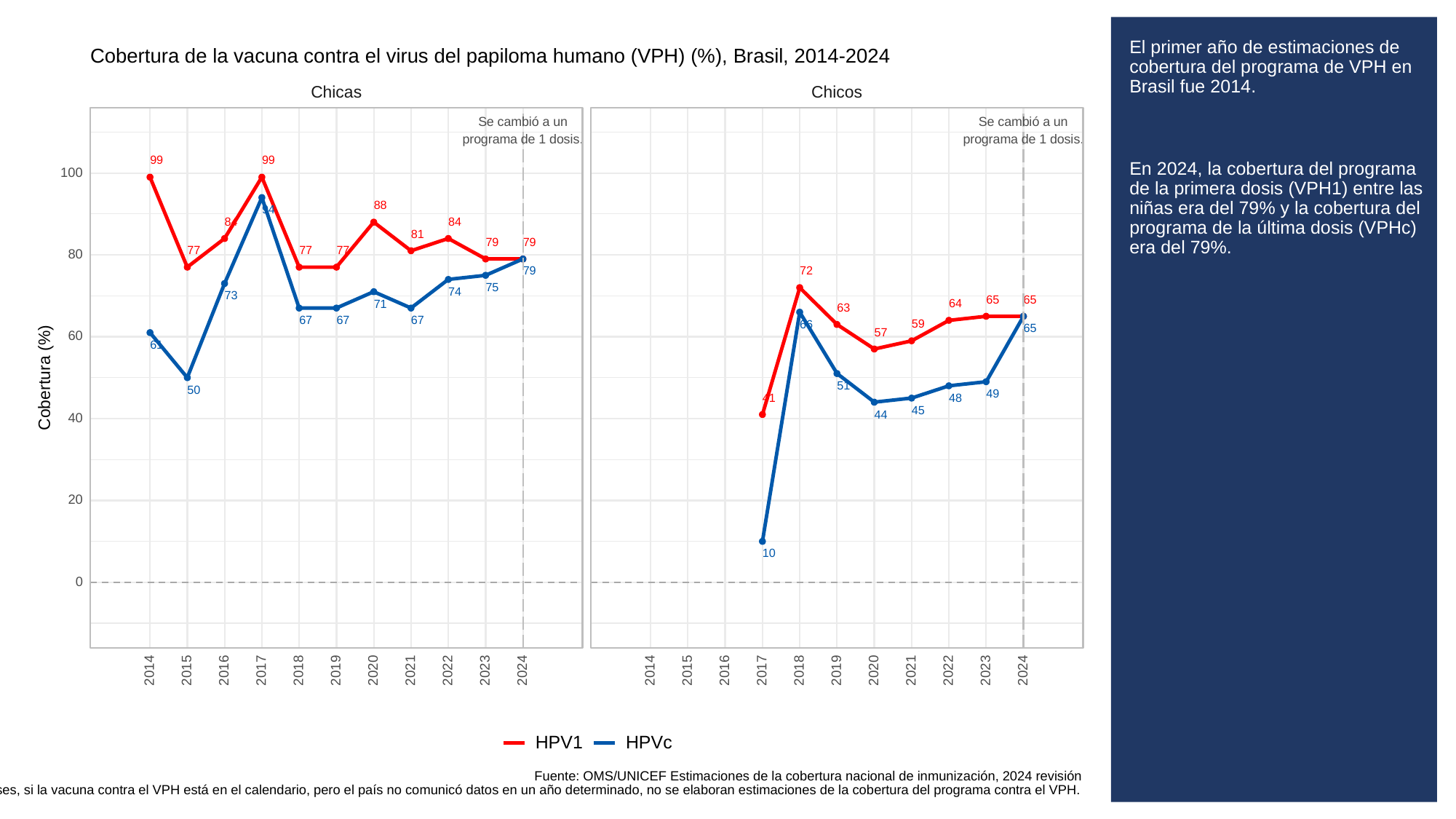

# El primer año de estimaciones de cobertura del programa de VPH en Brasil fue 2014.

En 2024, la cobertura del programa de la primera dosis (VPH1) entre las niñas era del 79% y la cobertura del programa de la última dosis (VPHc) era del 79%.

Cobertura de la vacuna contra el virus del papiloma humano (VPH) (%), Brasil, 2014-2024
Chicas
Chicos

Se cambió a un
Se cambió a un

programa de 1 dosis.
programa de 1 dosis.
99
99
100

88
94

84
84

81

79
79
77
77
77

80

72
79

75

74

73
65
65

64
71
63

67
67
67

59
66

65
57

60

61

Cobertura (%)

51

50
49
41
48

45
44

40

20

10
0

2023
2023
2014
2015
2016
2017
2018
2019
2020
2021
2022
2024
2014
2015
2016
2017
2018
2019
2020
2021
2022
2024
HPVc
HPV1

Fuente: OMS/UNICEF Estimaciones de la cobertura nacional de inmunización, 2024 revisión
Para algunos países, si la vacuna contra el VPH está en el calendario, pero el país no comunicó datos en un año determinado, no se elaboran estimaciones de la cobertura del programa contra el VPH.